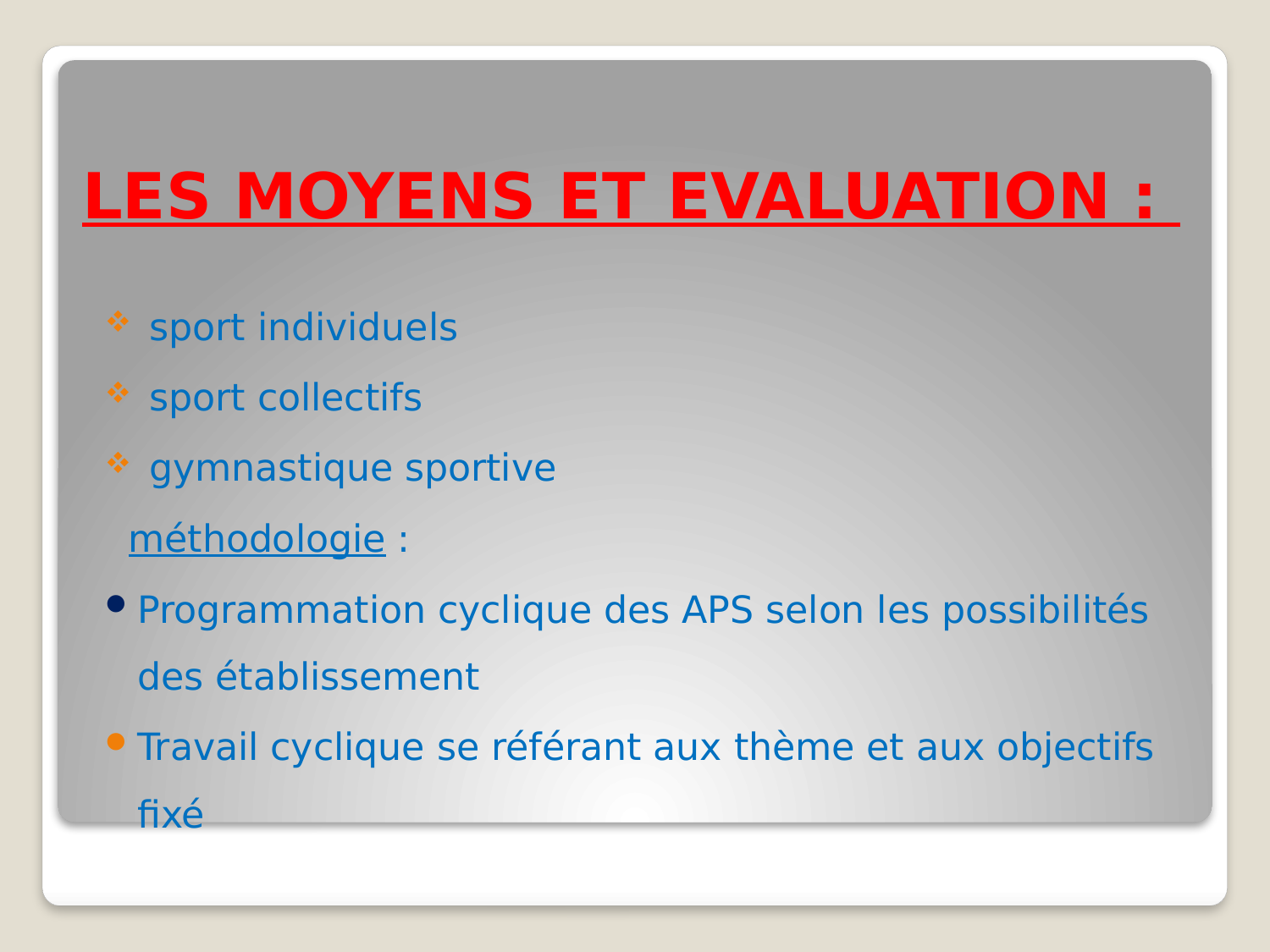

# LES MOYENS ET EVALUATION :
 sport individuels
 sport collectifs
 gymnastique sportive
  méthodologie :
Programmation cyclique des APS selon les possibilités des établissement
Travail cyclique se référant aux thème et aux objectifs fixé